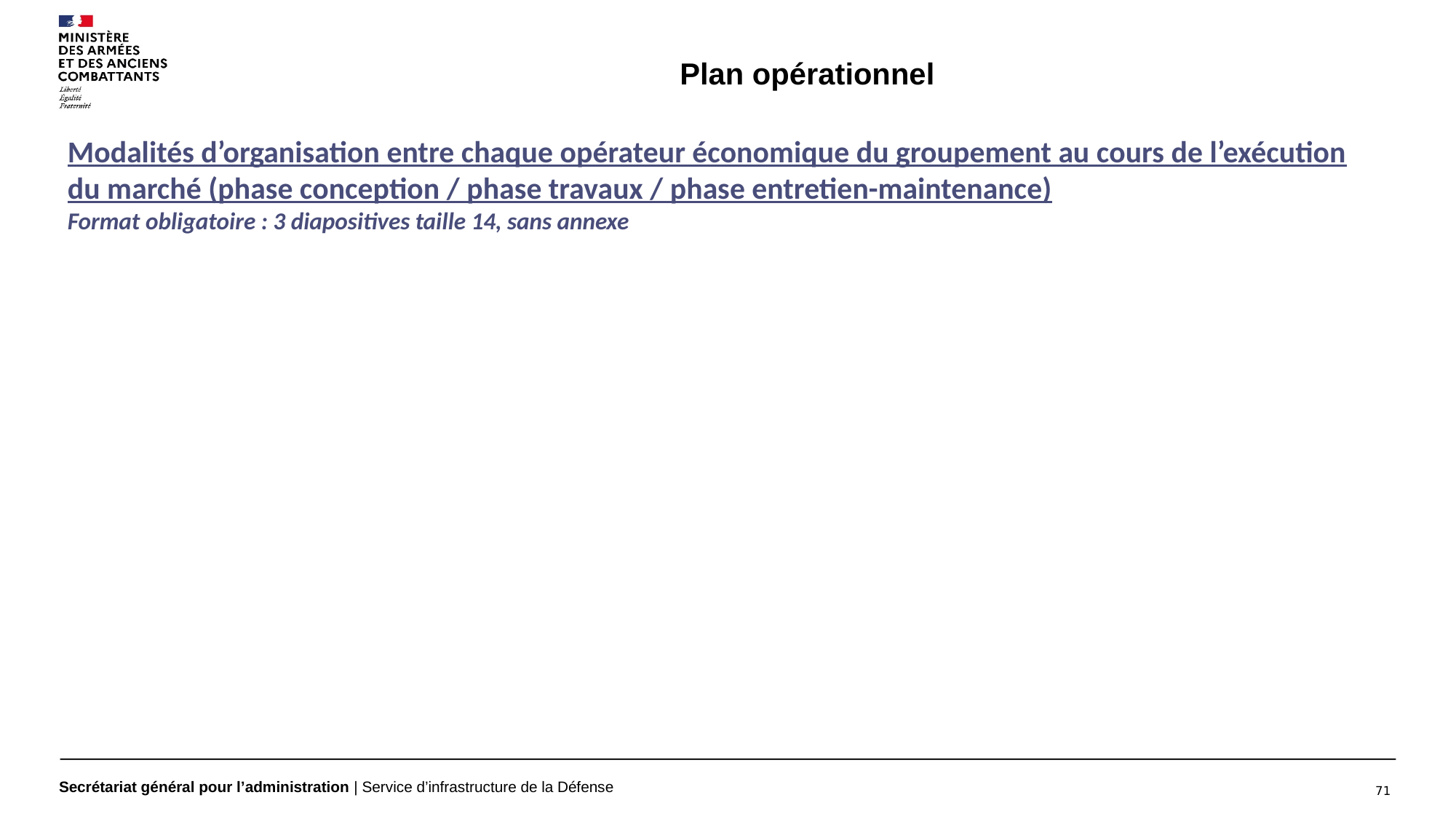

# Plan opérationnel
Modalités d’organisation entre chaque opérateur économique du groupement au cours de l’exécution du marché (phase conception / phase travaux / phase entretien-maintenance)
Format obligatoire : 3 diapositives taille 14, sans annexe

71